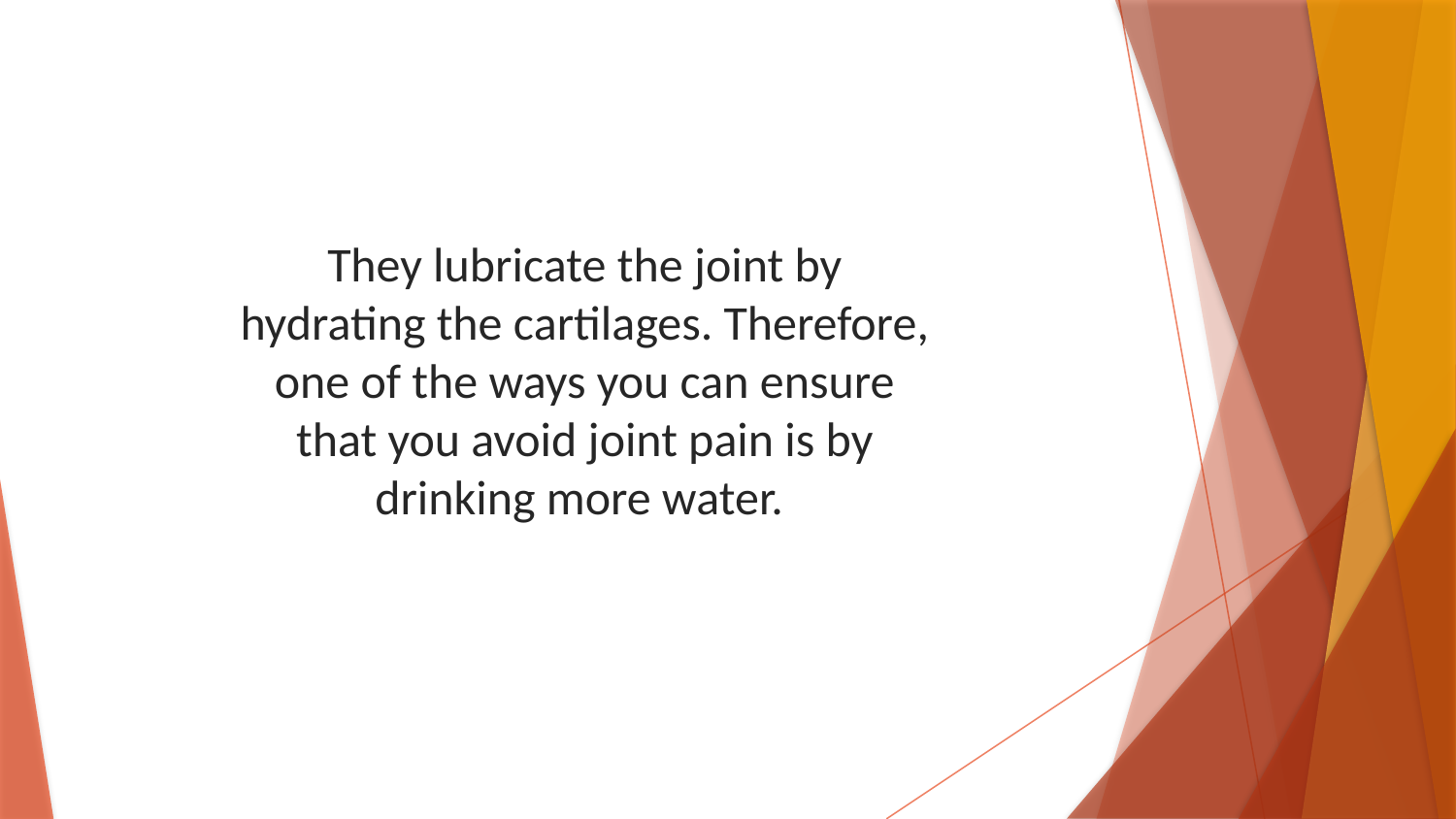

They lubricate the joint by hydrating the cartilages. Therefore, one of the ways you can ensure that you avoid joint pain is by drinking more water.